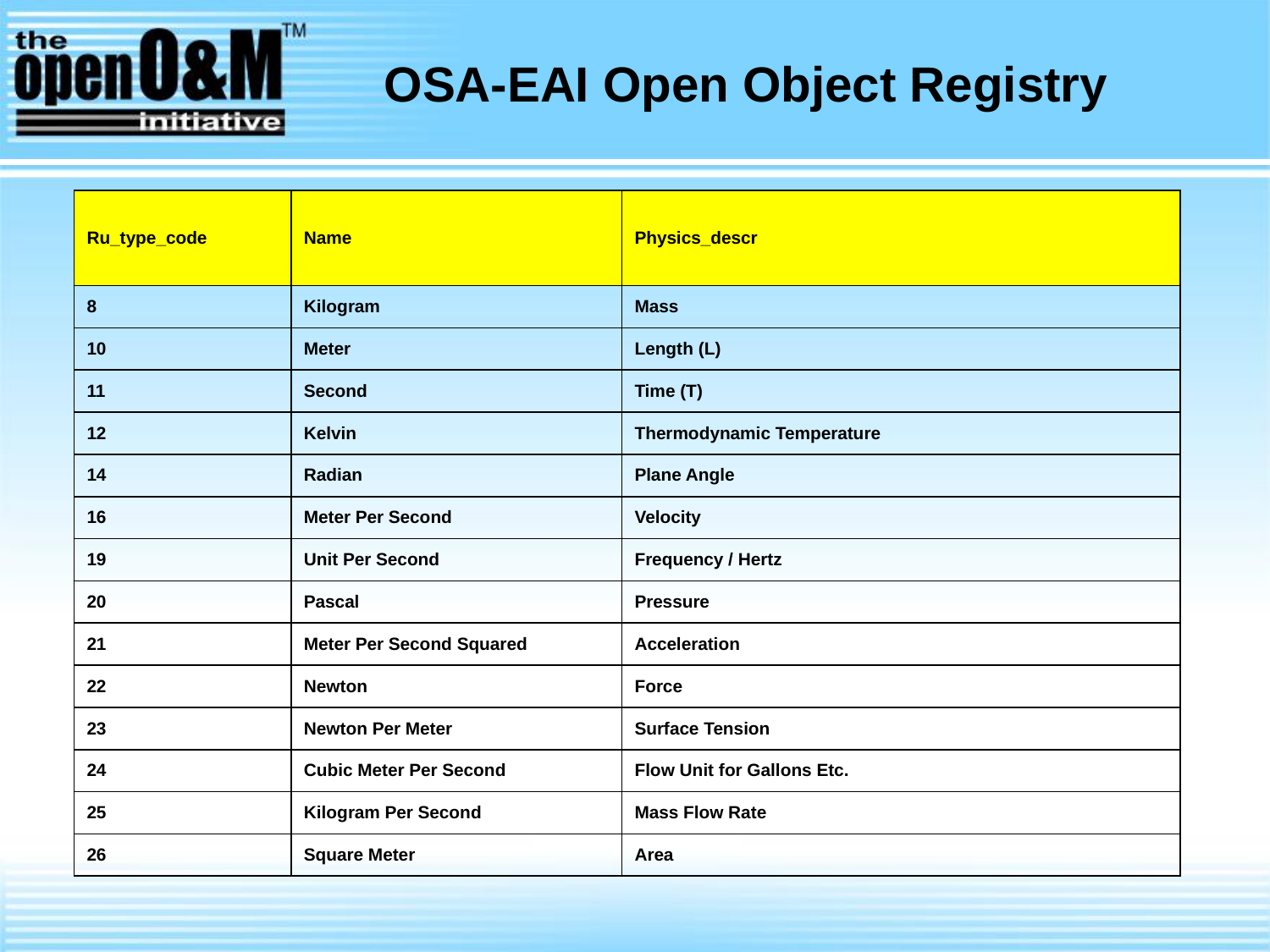

OSA-EAI Open Object Registry
| Ru\_type\_code | Name | Physics\_descr |
| --- | --- | --- |
| 8 | Kilogram | Mass |
| 10 | Meter | Length (L) |
| 11 | Second | Time (T) |
| 12 | Kelvin | Thermodynamic Temperature |
| 14 | Radian | Plane Angle |
| 16 | Meter Per Second | Velocity |
| 19 | Unit Per Second | Frequency / Hertz |
| 20 | Pascal | Pressure |
| 21 | Meter Per Second Squared | Acceleration |
| 22 | Newton | Force |
| 23 | Newton Per Meter | Surface Tension |
| 24 | Cubic Meter Per Second | Flow Unit for Gallons Etc. |
| 25 | Kilogram Per Second | Mass Flow Rate |
| 26 | Square Meter | Area |